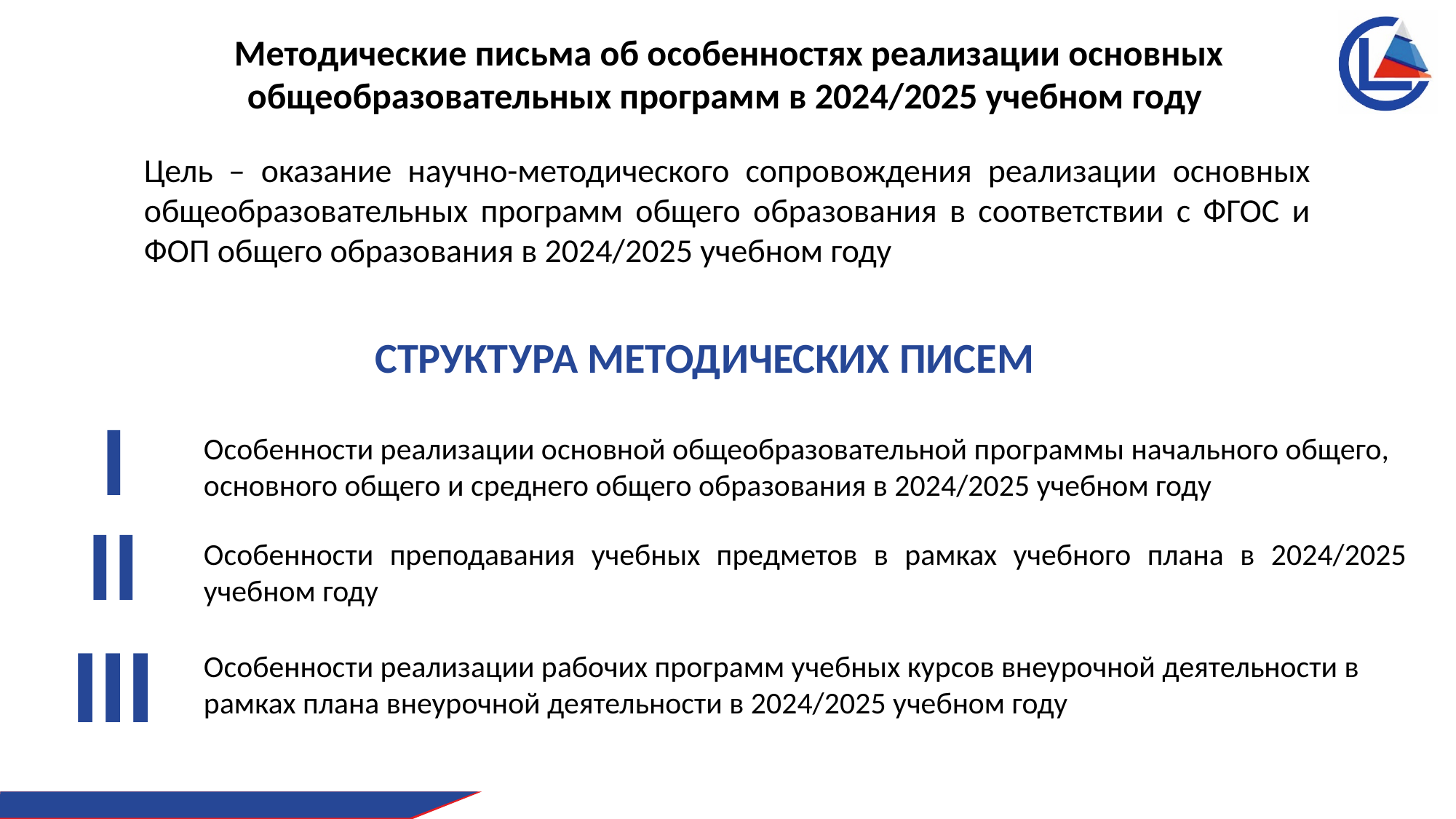

Методические письма об особенностях реализации основных общеобразовательных программ в 2024/2025 учебном году
Цель – оказание научно-методического сопровождения реализации основных общеобразовательных программ общего образования в соответствии с ФГОС и ФОП общего образования в 2024/2025 учебном году
СТРУКТУРА МЕТОДИЧЕСКИХ ПИСЕМ
I
Особенности реализации основной общеобразовательной программы начального общего, основного общего и среднего общего образования в 2024/2025 учебном году
II
Особенности преподавания учебных предметов в рамках учебного плана в 2024/2025 учебном году
III
Особенности реализации рабочих программ учебных курсов внеурочной деятельности в рамках плана внеурочной деятельности в 2024/2025 учебном году